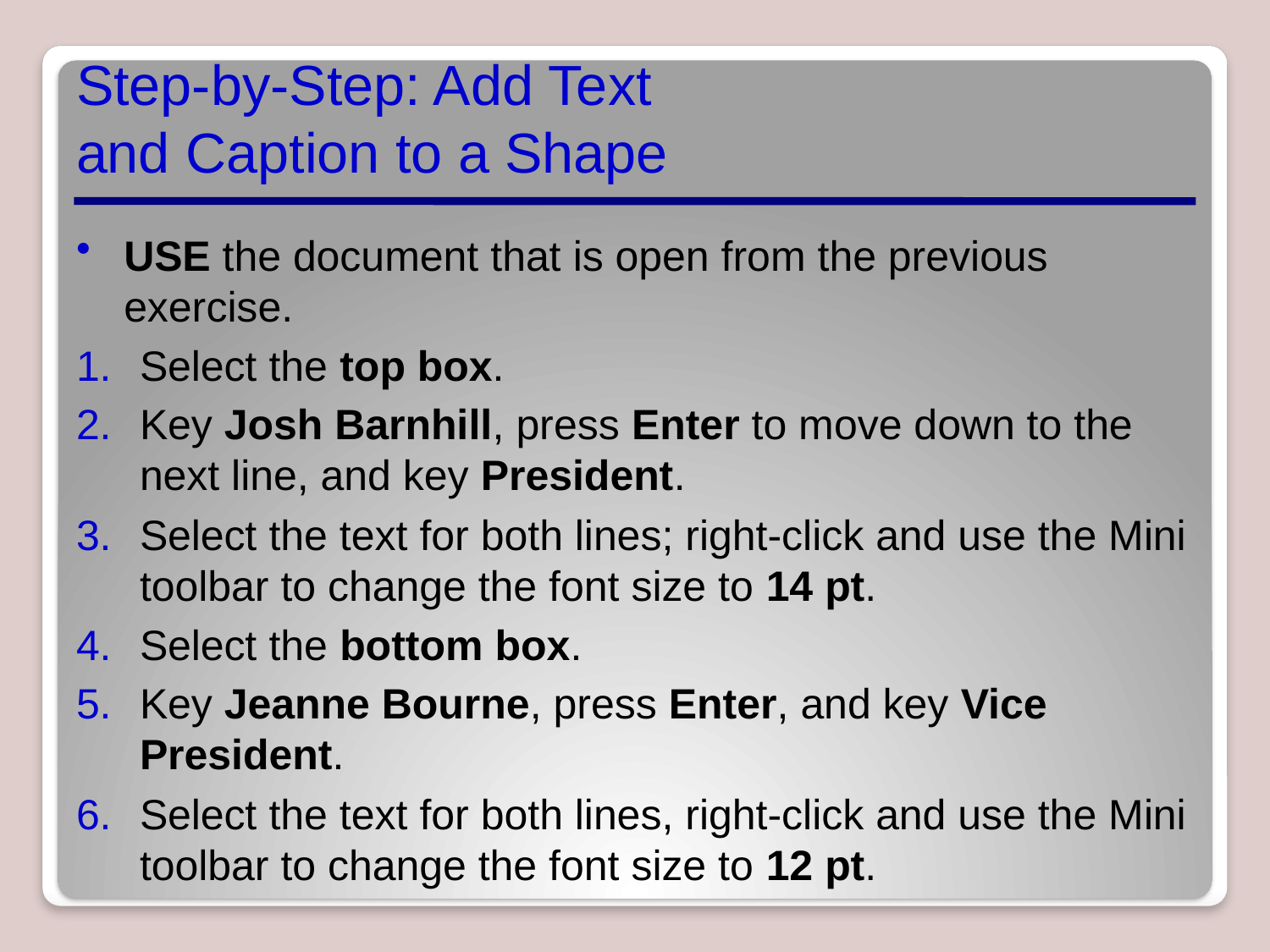

# Step-by-Step: Add Text and Caption to a Shape
USE the document that is open from the previous exercise.
Select the top box.
Key Josh Barnhill, press Enter to move down to the next line, and key President.
Select the text for both lines; right-click and use the Mini toolbar to change the font size to 14 pt.
Select the bottom box.
Key Jeanne Bourne, press Enter, and key Vice President.
Select the text for both lines, right-click and use the Mini toolbar to change the font size to 12 pt.